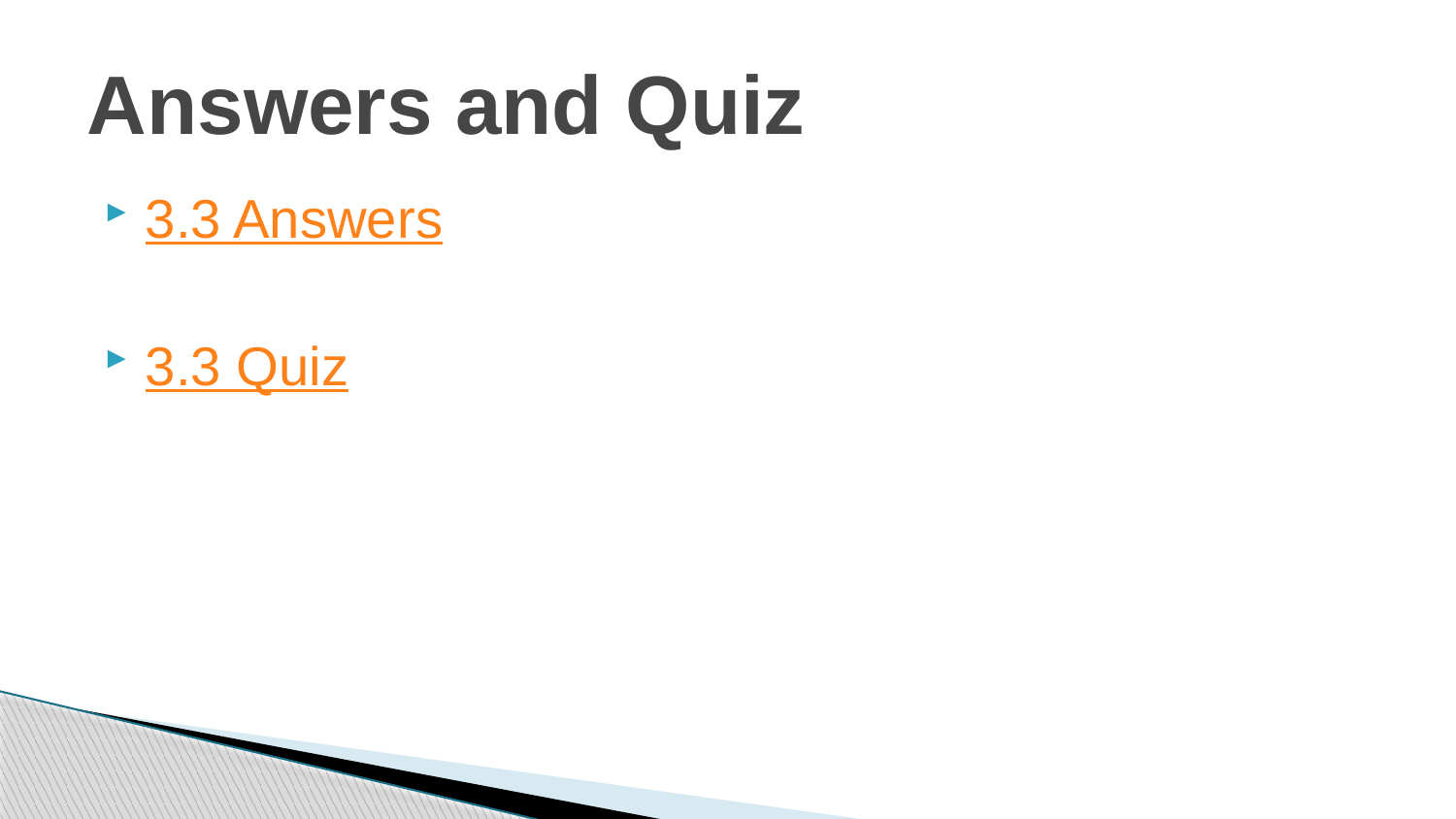

# Answers and Quiz
3.3 Answers

3.3 Quiz